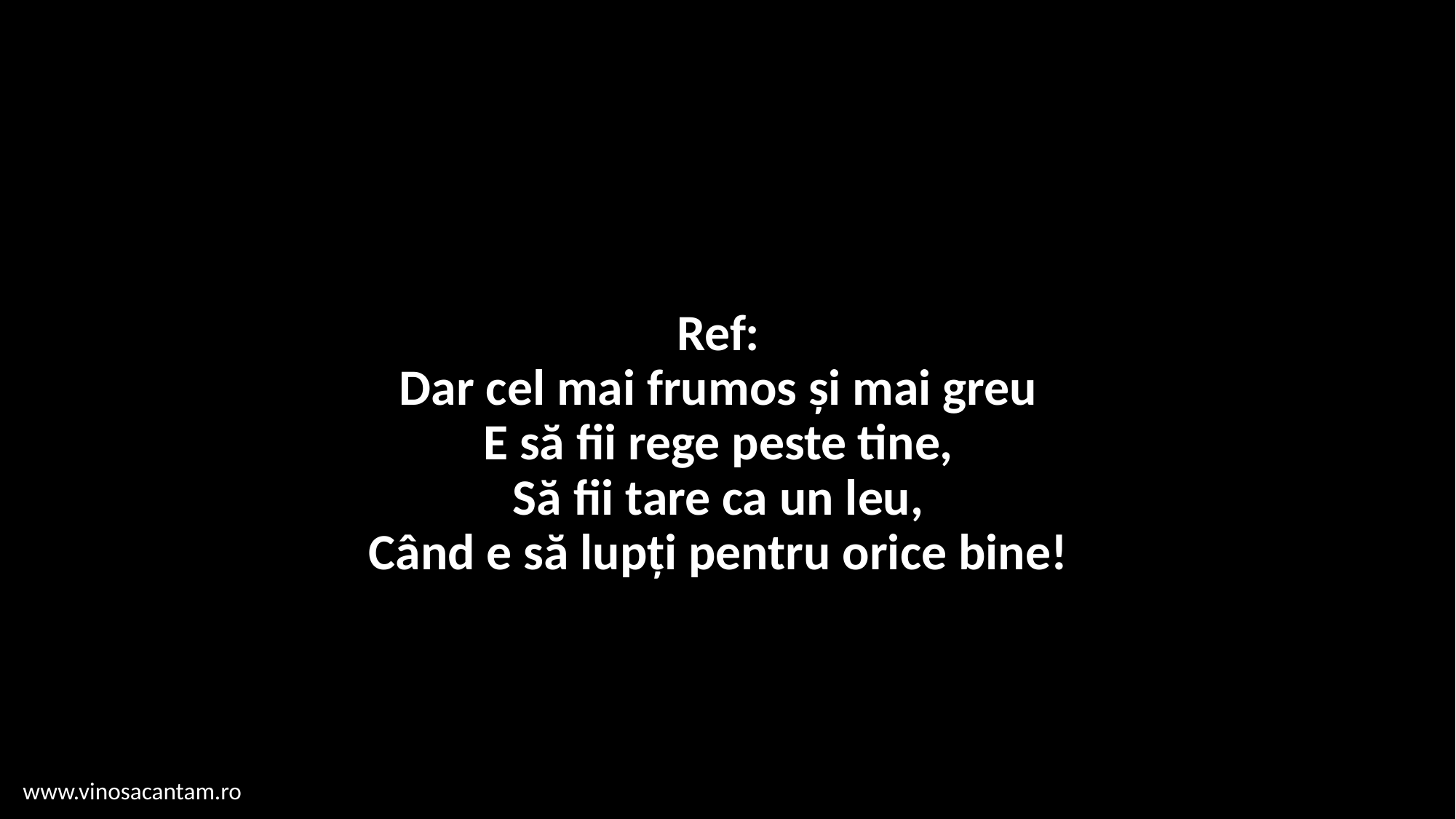

# Ref: Dar cel mai frumos și mai greu E să fii rege peste tine, Să fii tare ca un leu, Când e să lupți pentru orice bine!
www.vinosacantam.ro